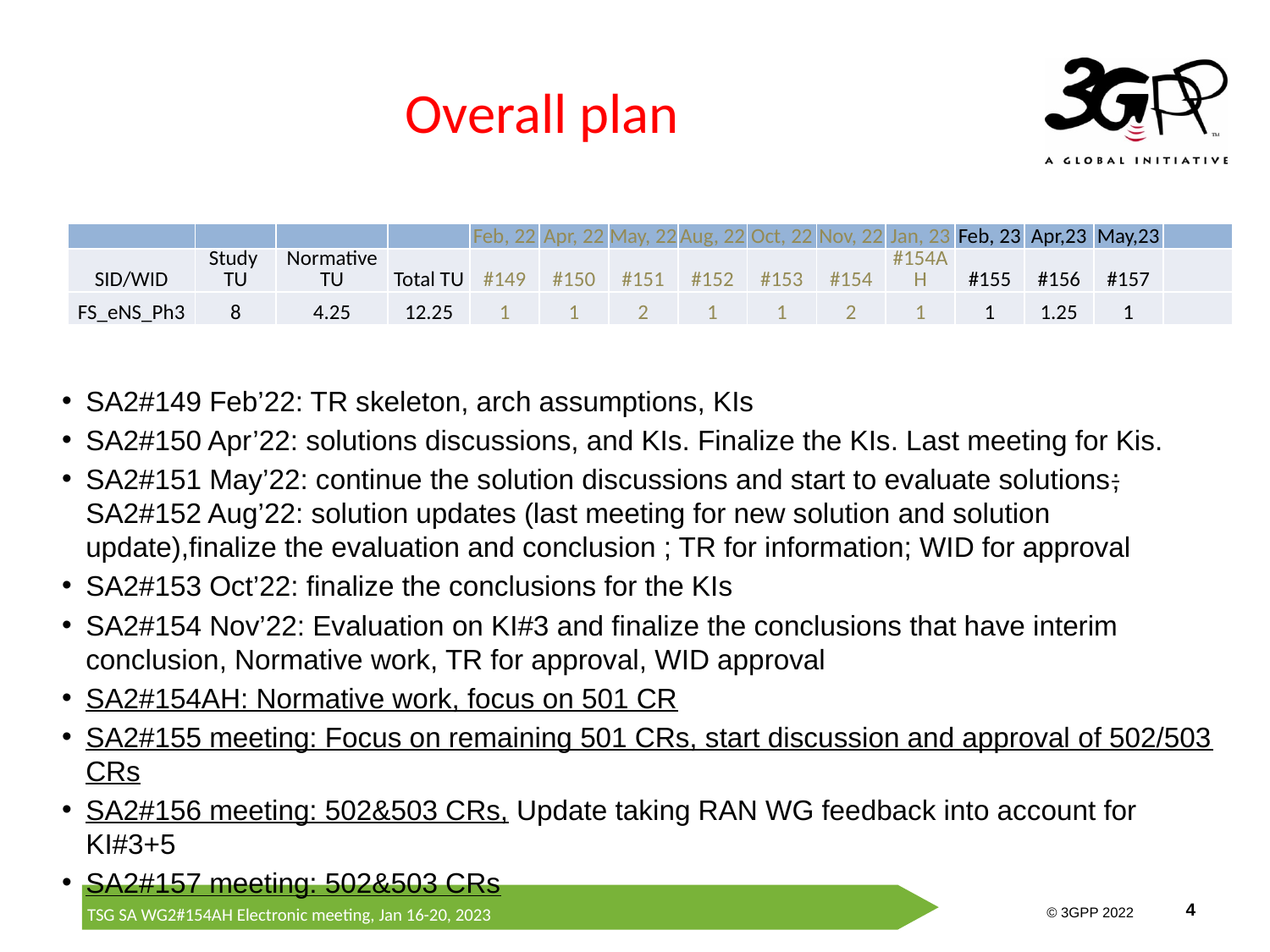

# Overall plan
|  |  |  |  | Feb, 22 | Apr, 22 | May, 22 | Aug, 22 | Oct, 22 | Nov, 22 | Jan, 23 | Feb, 23 | Apr,23 | May,23 |  |
| --- | --- | --- | --- | --- | --- | --- | --- | --- | --- | --- | --- | --- | --- | --- |
| SID/WID | Study TU | Normative TU | Total TU | #149 | #150 | #151 | #152 | #153 | #154 | #154AH | #155 | #156 | #157 |  |
| FS\_eNS\_Ph3 | 8 | 4.25 | 12.25 | 1 | 1 | 2 | 1 | 1 | 2 | 1 | 1 | 1.25 | 1 |  |
SA2#149 Feb’22: TR skeleton, arch assumptions, KIs
SA2#150 Apr’22: solutions discussions, and KIs. Finalize the KIs. Last meeting for Kis.
SA2#151 May’22: continue the solution discussions and start to evaluate solutions; SA2#152 Aug’22: solution updates (last meeting for new solution and solution update),finalize the evaluation and conclusion ; TR for information; WID for approval
SA2#153 Oct’22: finalize the conclusions for the KIs
SA2#154 Nov’22: Evaluation on KI#3 and finalize the conclusions that have interim conclusion, Normative work, TR for approval, WID approval
SA2#154AH: Normative work, focus on 501 CR
SA2#155 meeting: Focus on remaining 501 CRs, start discussion and approval of 502/503 CRs
SA2#156 meeting: 502&503 CRs, Update taking RAN WG feedback into account for KI#3+5
SA2#157 meeting: 502&503 CRs